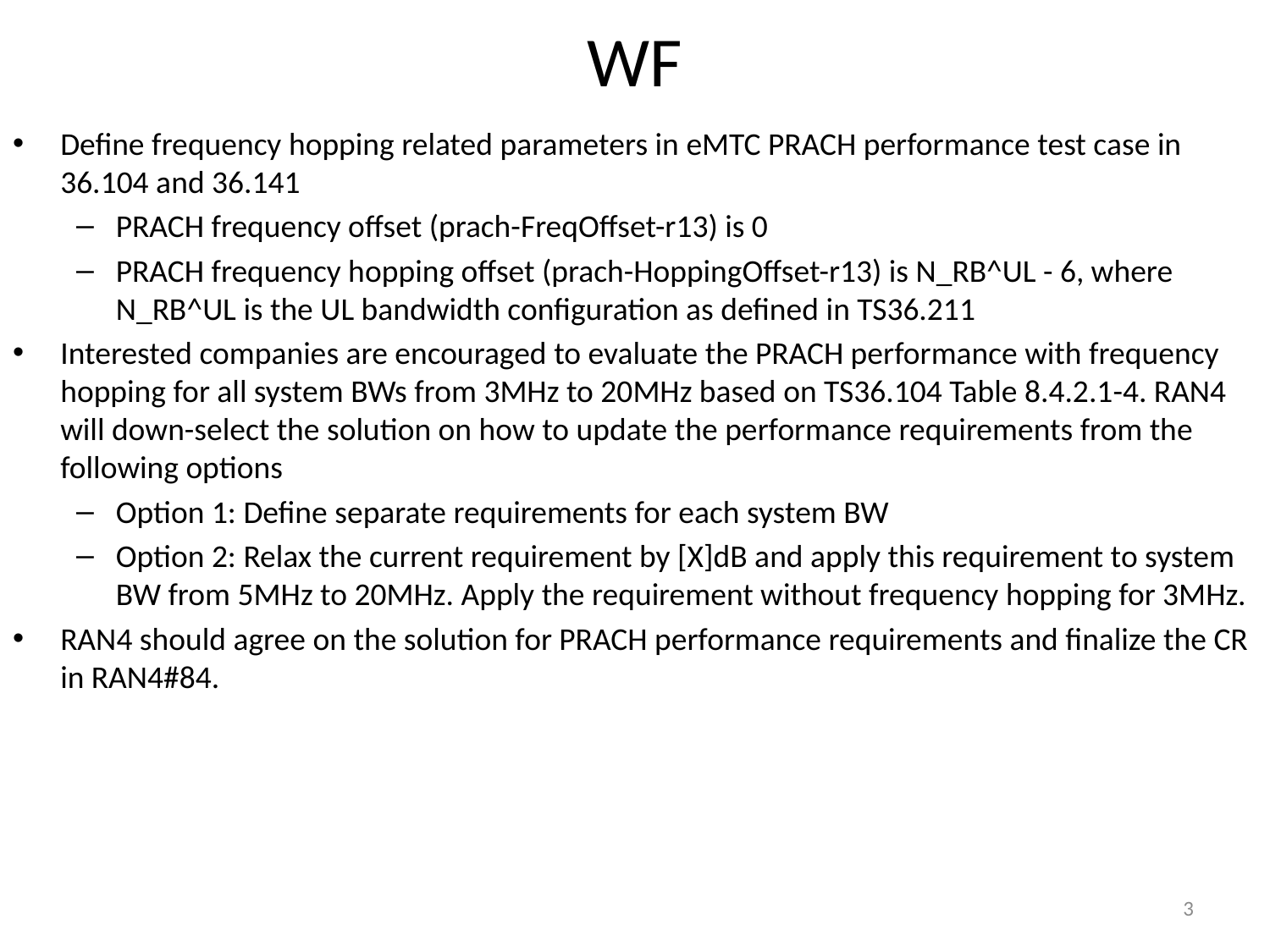

# WF
Define frequency hopping related parameters in eMTC PRACH performance test case in 36.104 and 36.141
PRACH frequency offset (prach-FreqOffset-r13) is 0
PRACH frequency hopping offset (prach-HoppingOffset-r13) is N_RB^UL - 6, where N_RB^UL is the UL bandwidth configuration as defined in TS36.211
Interested companies are encouraged to evaluate the PRACH performance with frequency hopping for all system BWs from 3MHz to 20MHz based on TS36.104 Table 8.4.2.1-4. RAN4 will down-select the solution on how to update the performance requirements from the following options
Option 1: Define separate requirements for each system BW
Option 2: Relax the current requirement by [X]dB and apply this requirement to system BW from 5MHz to 20MHz. Apply the requirement without frequency hopping for 3MHz.
RAN4 should agree on the solution for PRACH performance requirements and finalize the CR in RAN4#84.
3